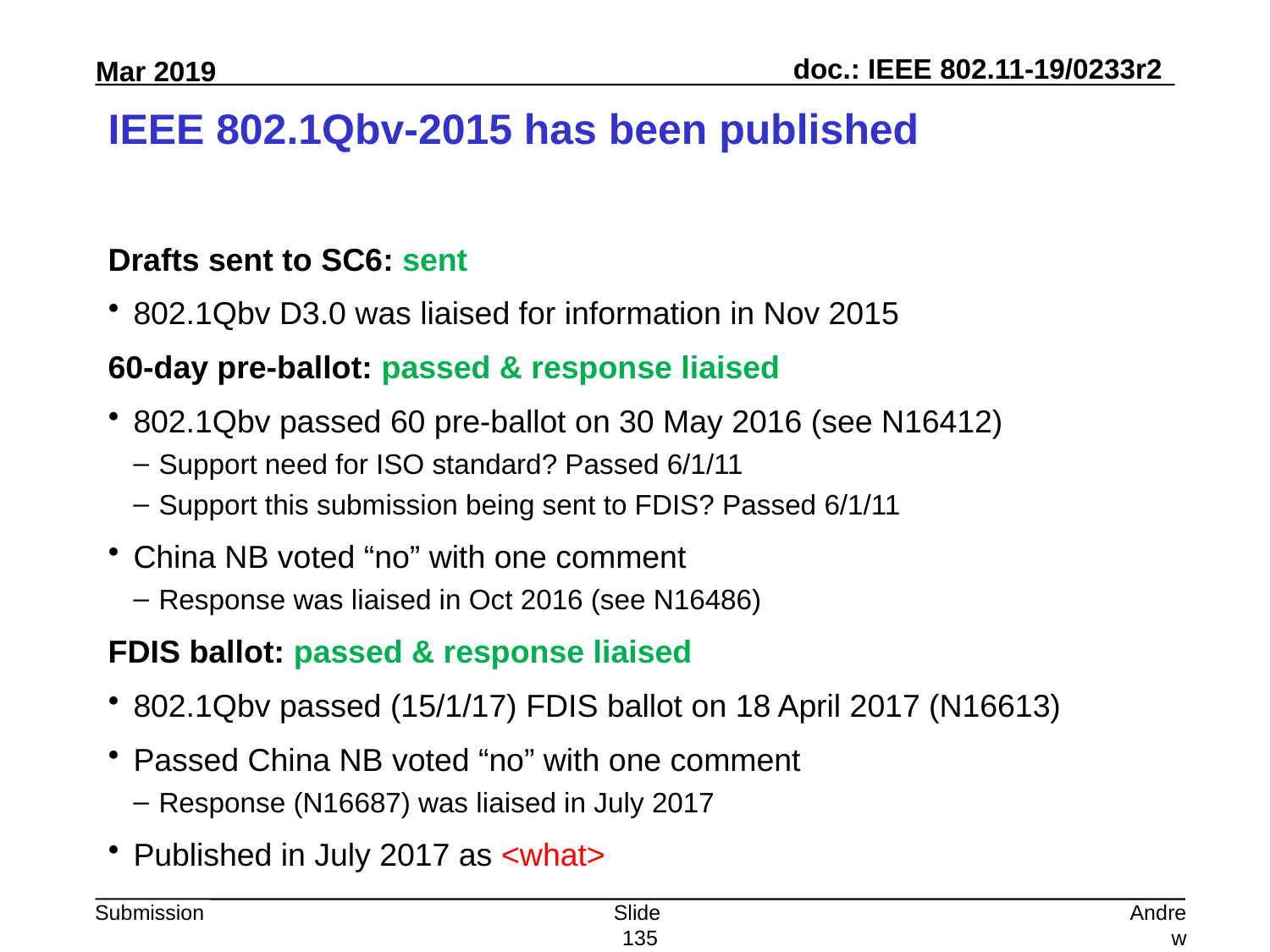

# IEEE 802.1Qbv-2015 has been published
Drafts sent to SC6: sent
802.1Qbv D3.0 was liaised for information in Nov 2015
60-day pre-ballot: passed & response liaised
802.1Qbv passed 60 pre-ballot on 30 May 2016 (see N16412)
Support need for ISO standard? Passed 6/1/11
Support this submission being sent to FDIS? Passed 6/1/11
China NB voted “no” with one comment
Response was liaised in Oct 2016 (see N16486)
FDIS ballot: passed & response liaised
802.1Qbv passed (15/1/17) FDIS ballot on 18 April 2017 (N16613)
Passed China NB voted “no” with one comment
Response (N16687) was liaised in July 2017
Published in July 2017 as <what>

Slide 135
Andrew Myles, Cisco